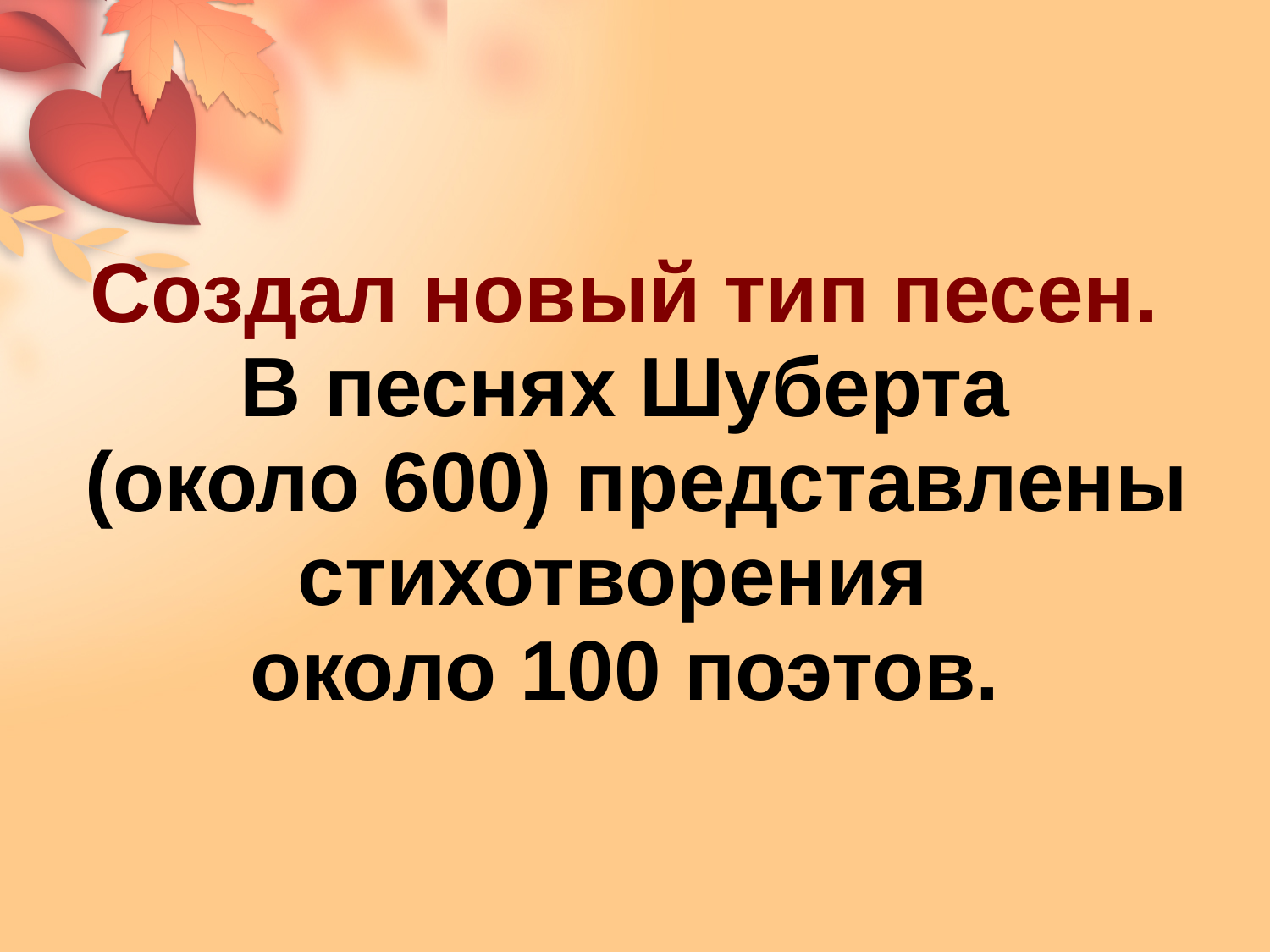

Создал новый тип песен.
В песнях Шуберта
 (около 600) представлены стихотворения
около 100 поэтов.